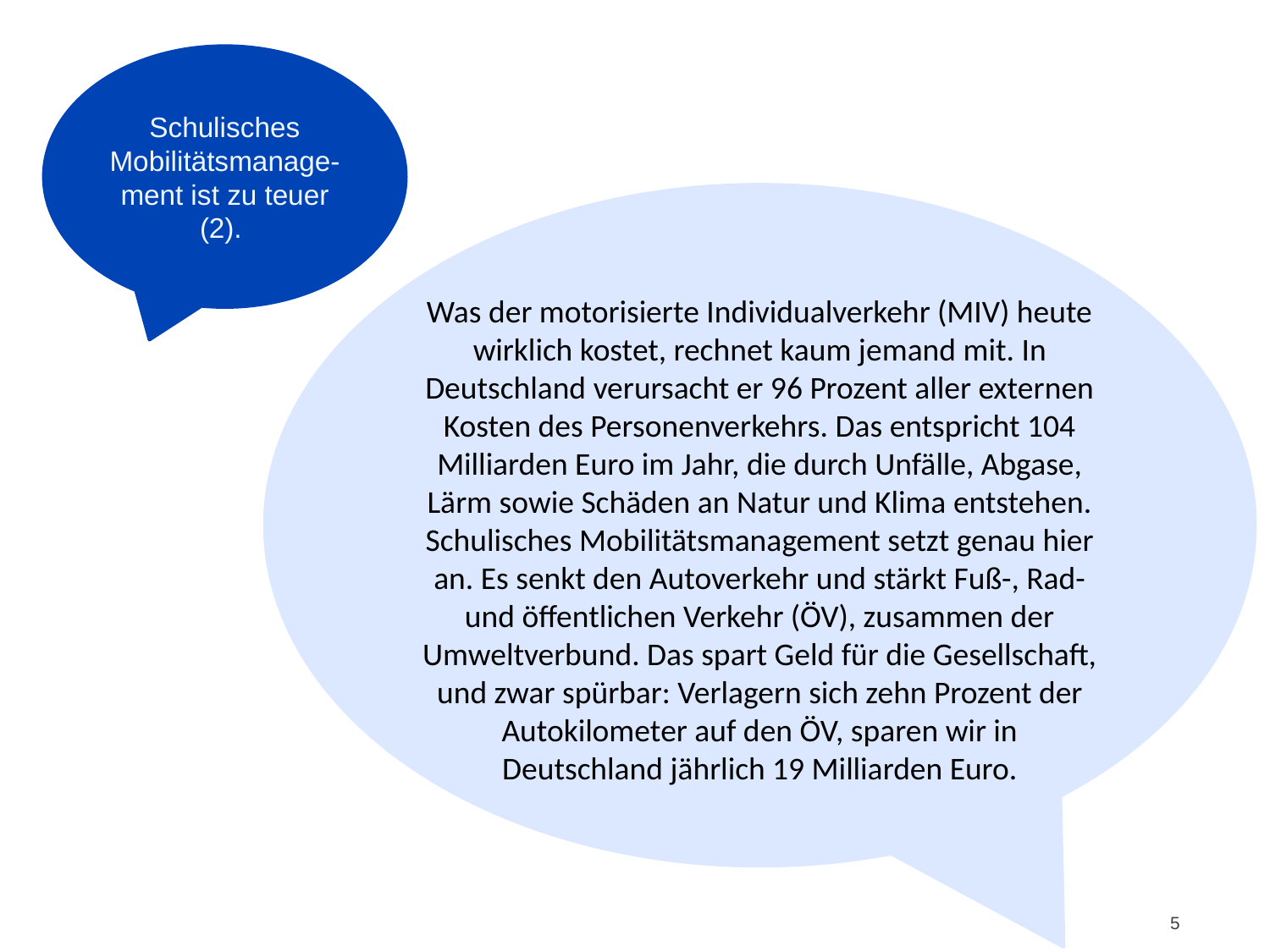

Schulisches Mobilitätsmanage-ment ist zu teuer (2).
# Argumente 3

Was der motorisierte Individualverkehr (MIV) heute wirklich kostet, rechnet kaum jemand mit. In Deutschland verursacht er 96 Prozent aller externen Kosten des Personenverkehrs. Das entspricht 104 Milliarden Euro im Jahr, die durch Unfälle, Abgase, Lärm sowie Schäden an Natur und Klima entstehen.
Schulisches Mobilitätsmanagement setzt genau hier an. Es senkt den Autoverkehr und stärkt Fuß-, Rad- und öffentlichen Verkehr (ÖV), zusammen der Umweltverbund. Das spart Geld für die Gesellschaft, und zwar spürbar: Verlagern sich zehn Prozent der Autokilometer auf den ÖV, sparen wir in Deutschland jährlich 19 Milliarden Euro.